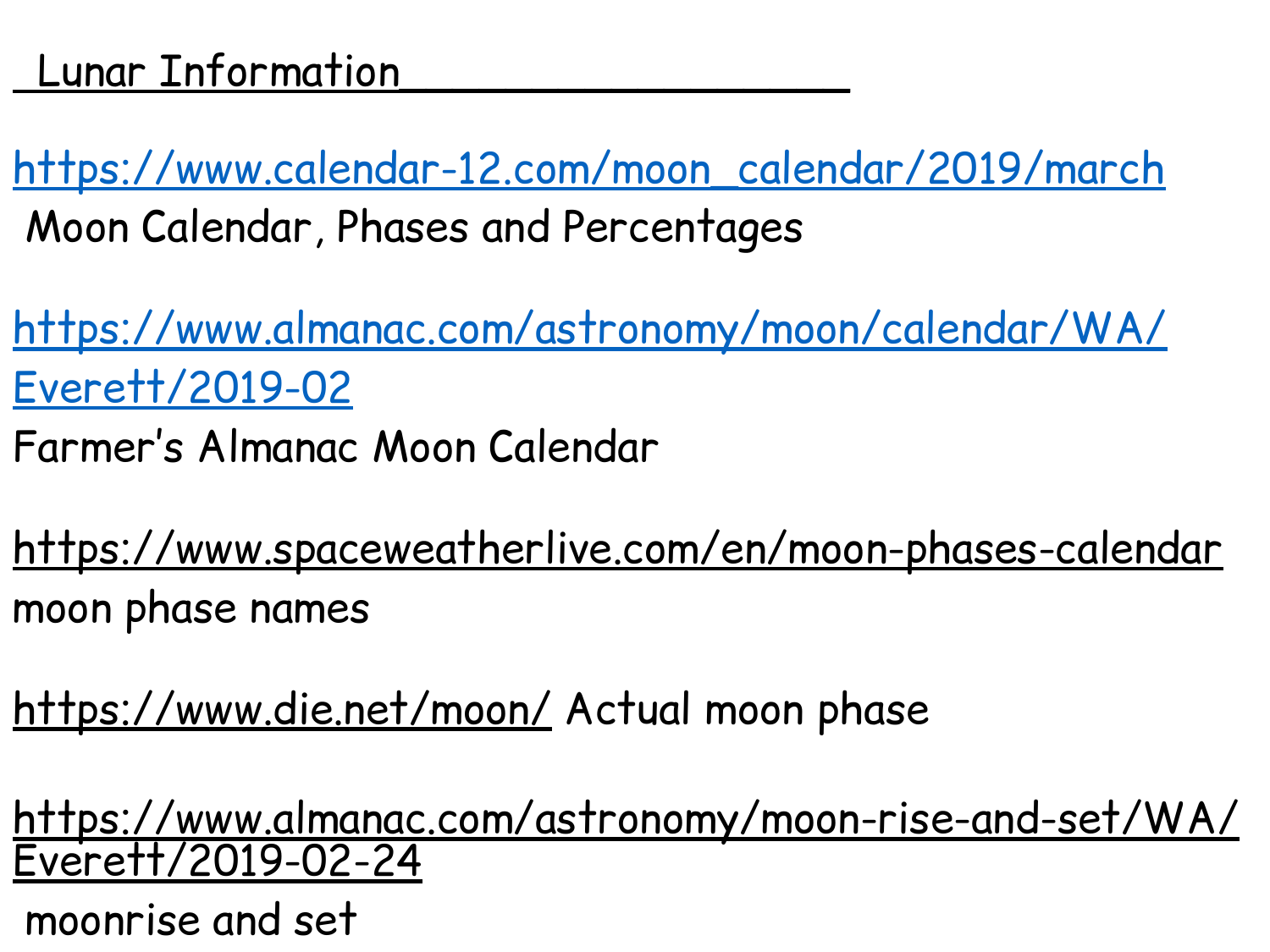

Lunar Information_________________

https://www.calendar-12.com/moon_calendar/2019/march
 Moon Calendar, Phases and Percentages

https://www.almanac.com/astronomy/moon/calendar/WA/
Everett/2019-02
Farmer’s Almanac Moon Calendar

https://www.spaceweatherlive.com/en/moon-phases-calendar moon phase names

https://www.die.net/moon/ Actual moon phase

https://www.almanac.com/astronomy/moon-rise-and-set/WA/Everett/2019-02-24 moonrise and set